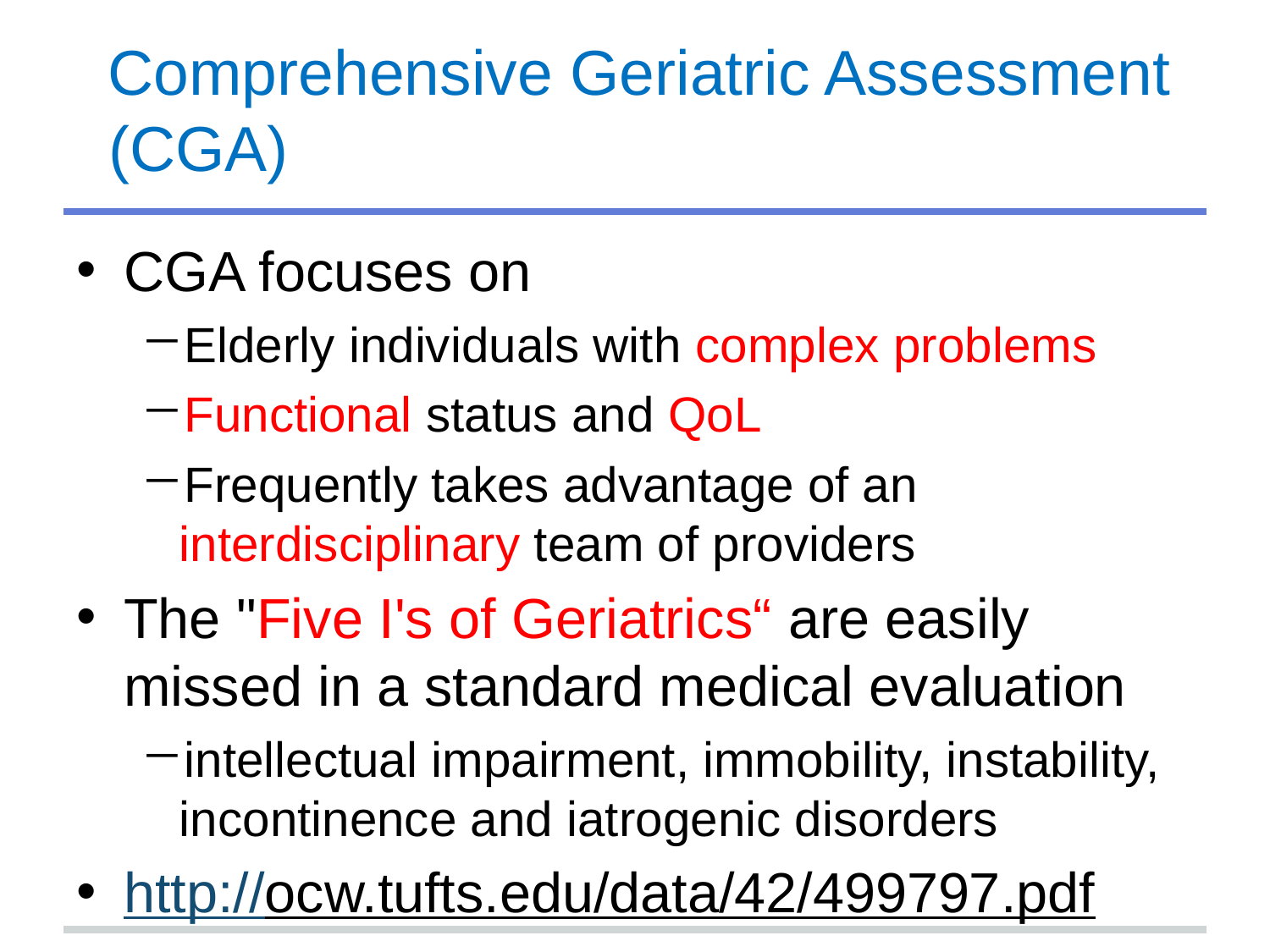

# Comprehensive Geriatric Assessment  (CGA)
CGA focuses on
Elderly individuals with complex problems
Functional status and QoL
Frequently takes advantage of an interdisciplinary team of providers
The "Five I's of Geriatrics“ are easily missed in a standard medical evaluation
intellectual impairment, immobility, instability, incontinence and iatrogenic disorders
http://ocw.tufts.edu/data/42/499797.pdf